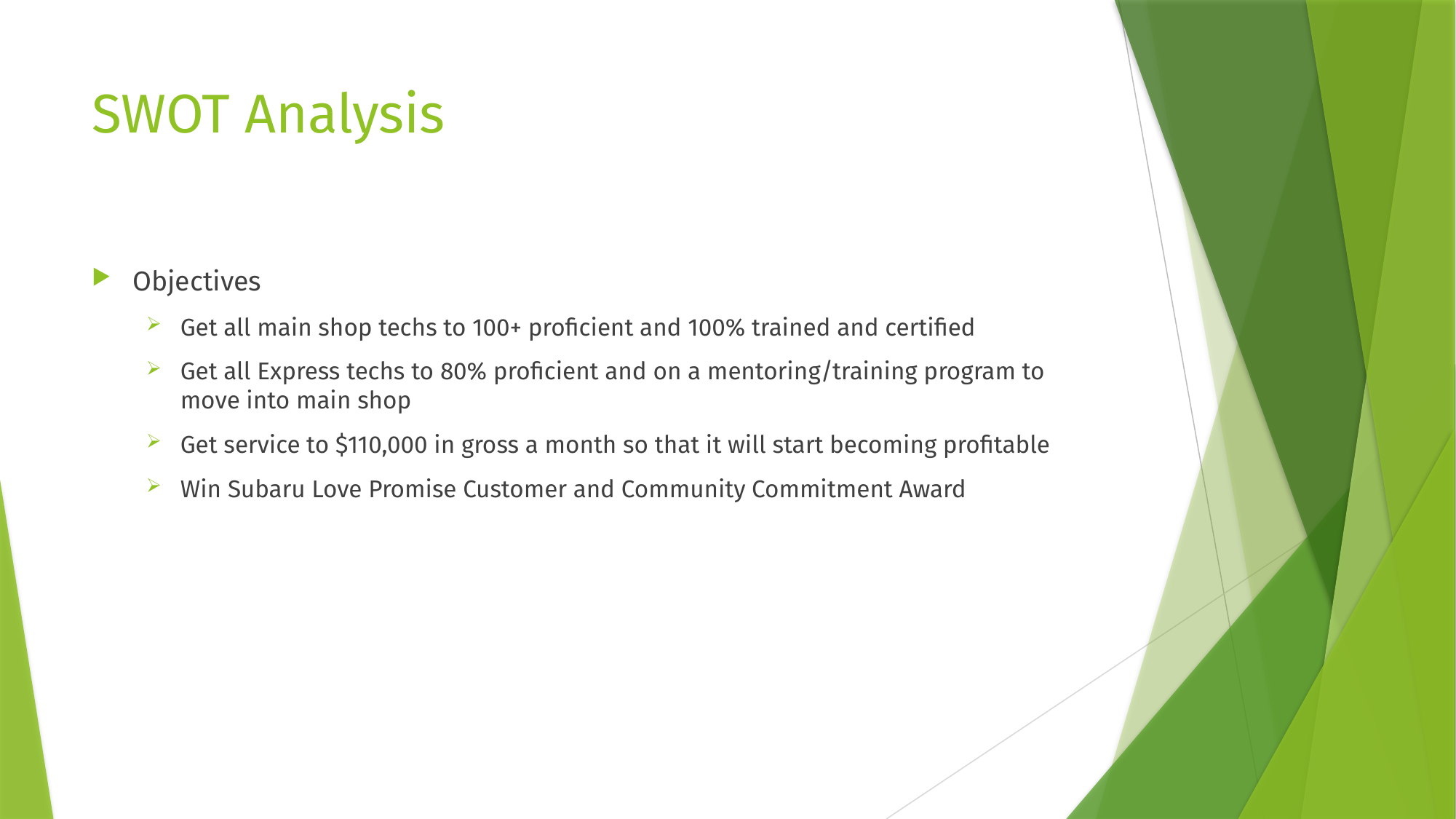

# SWOT Analysis
Objectives
Get all main shop techs to 100+ proficient and 100% trained and certified
Get all Express techs to 80% proficient and on a mentoring/training program to move into main shop
Get service to $110,000 in gross a month so that it will start becoming profitable
Win Subaru Love Promise Customer and Community Commitment Award